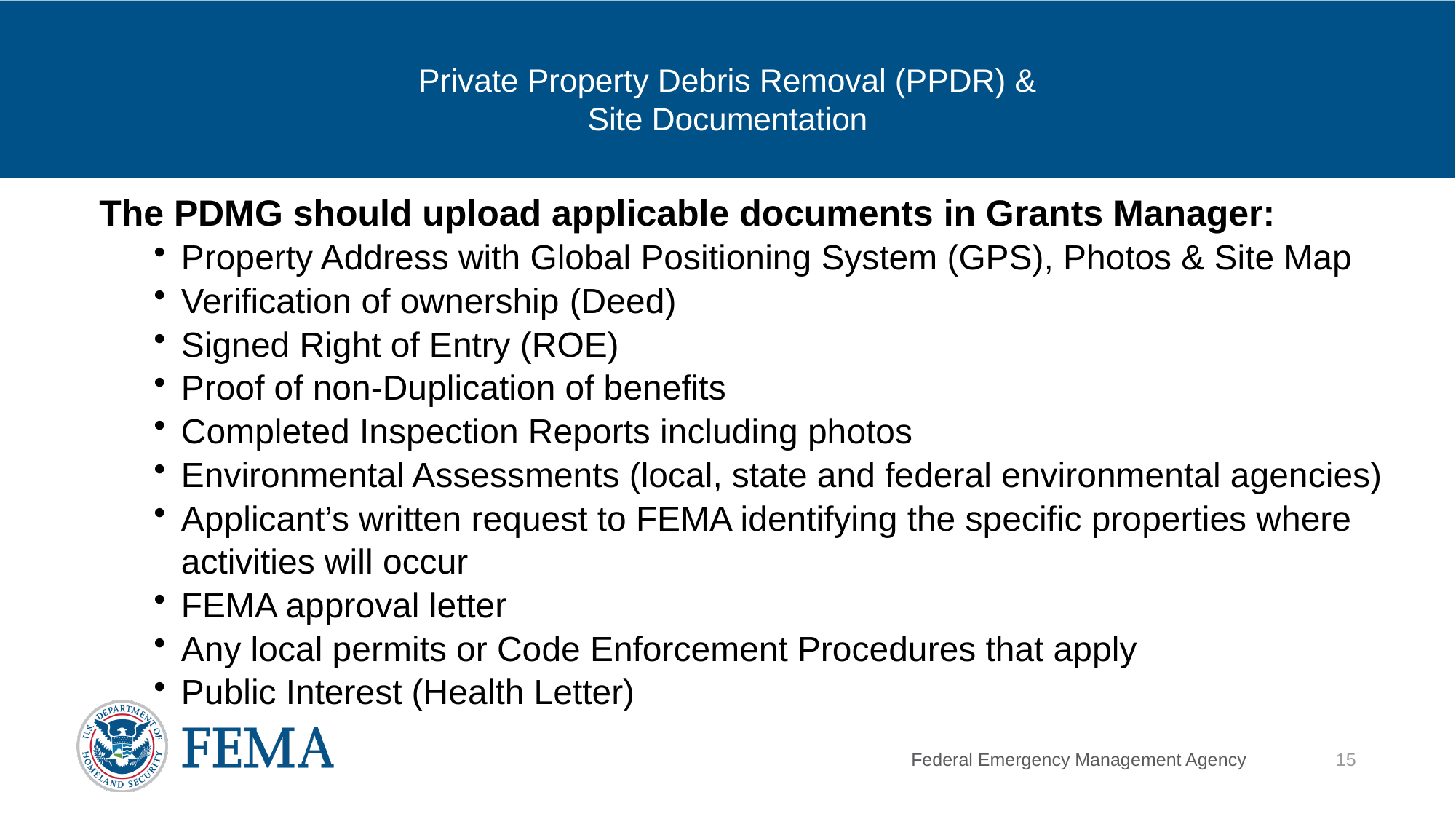

# Private Property Debris Removal (PPDR) & Site Documentation
The PDMG should upload applicable documents in Grants Manager:​
Property Address with Global Positioning System (GPS), Photos & Site Map​
Verification of ownership​ (Deed)
Signed Right of Entry (ROE)​
Proof of non-Duplication of benefits​
Completed Inspection Reports including photos​
Environmental Assessments (local, state and federal environmental agencies)​
Applicant’s written request to FEMA identifying the specific properties where activities will occur​
FEMA approval letter​
Any local permits or Code Enforcement Procedures that apply​
Public Interest (Health Letter)

15